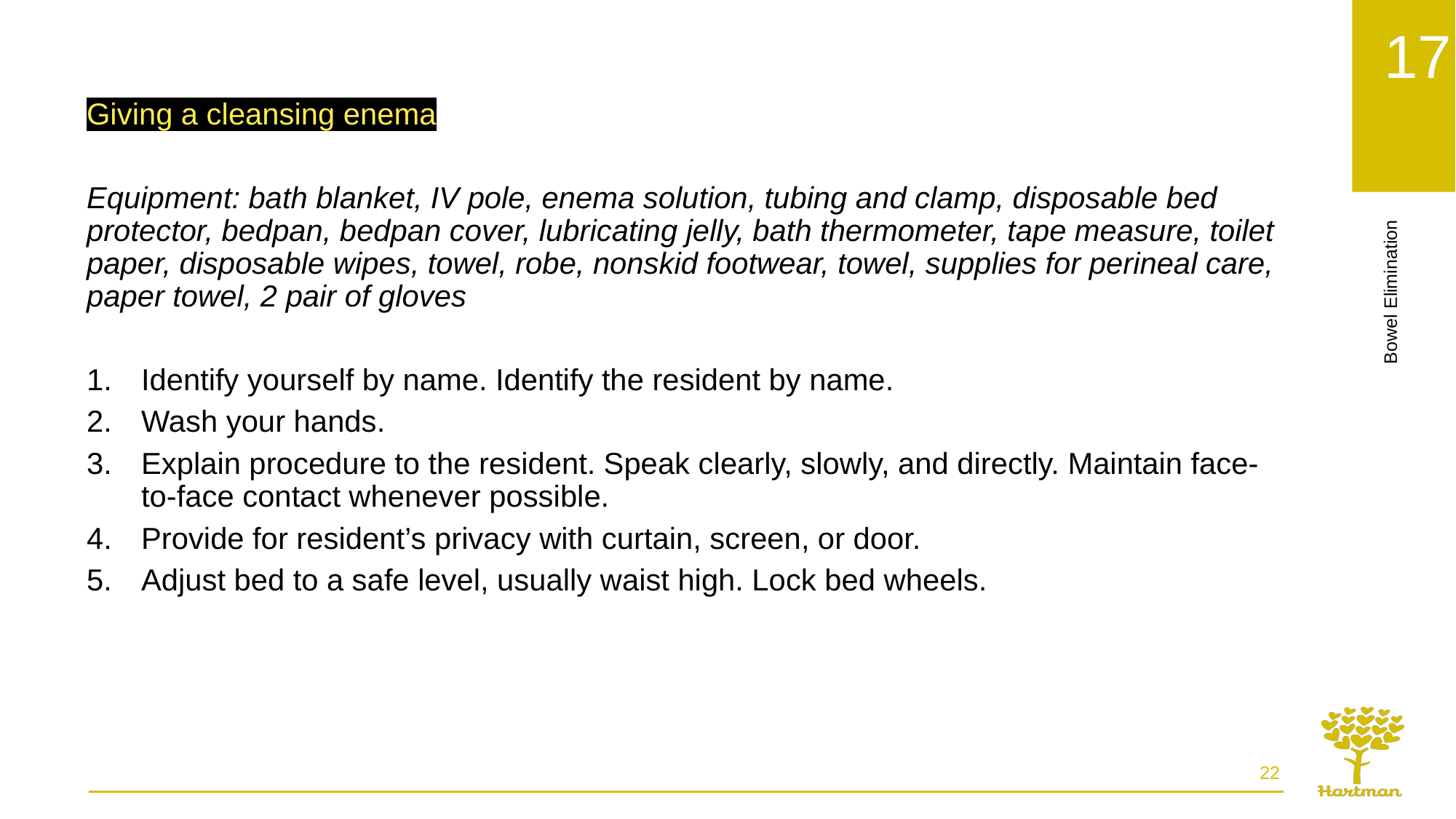

Giving a cleansing enema

Equipment: bath blanket, IV pole, enema solution, tubing and clamp, disposable bed protector, bedpan, bedpan cover, lubricating jelly, bath thermometer, tape measure, toilet paper, disposable wipes, towel, robe, nonskid footwear, towel, supplies for perineal care, paper towel, 2 pair of gloves

Identify yourself by name. Identify the resident by name.
Wash your hands.
Explain procedure to the resident. Speak clearly, slowly, and directly. Maintain face-to-face contact whenever possible.
Provide for resident’s privacy with curtain, screen, or door.
Adjust bed to a safe level, usually waist high. Lock bed wheels.

22